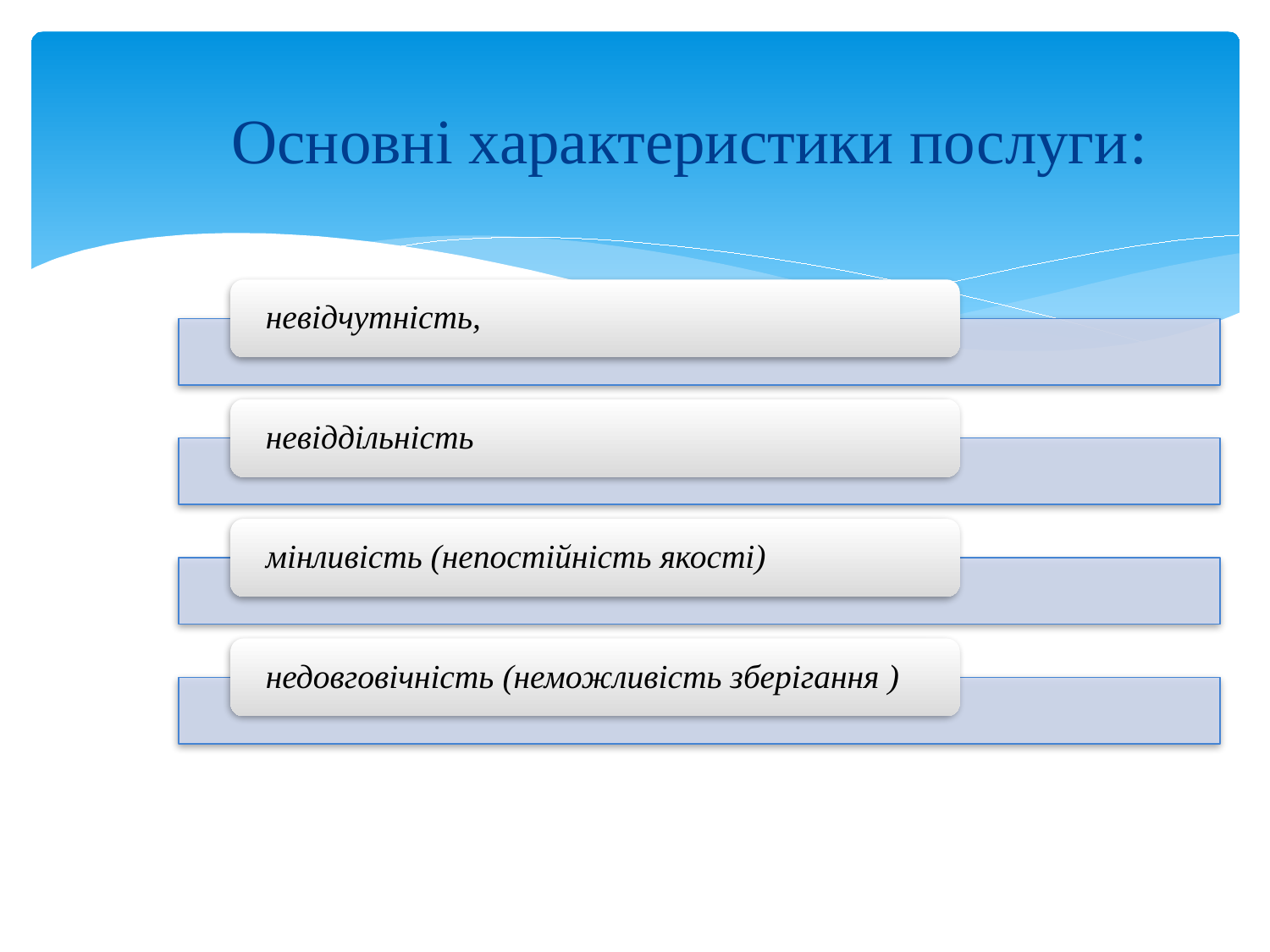

# Основні характеристики послуги:
невідчутність,
невіддільність
мінливість (непостійність якості)
недовговічність (неможливість зберігання )